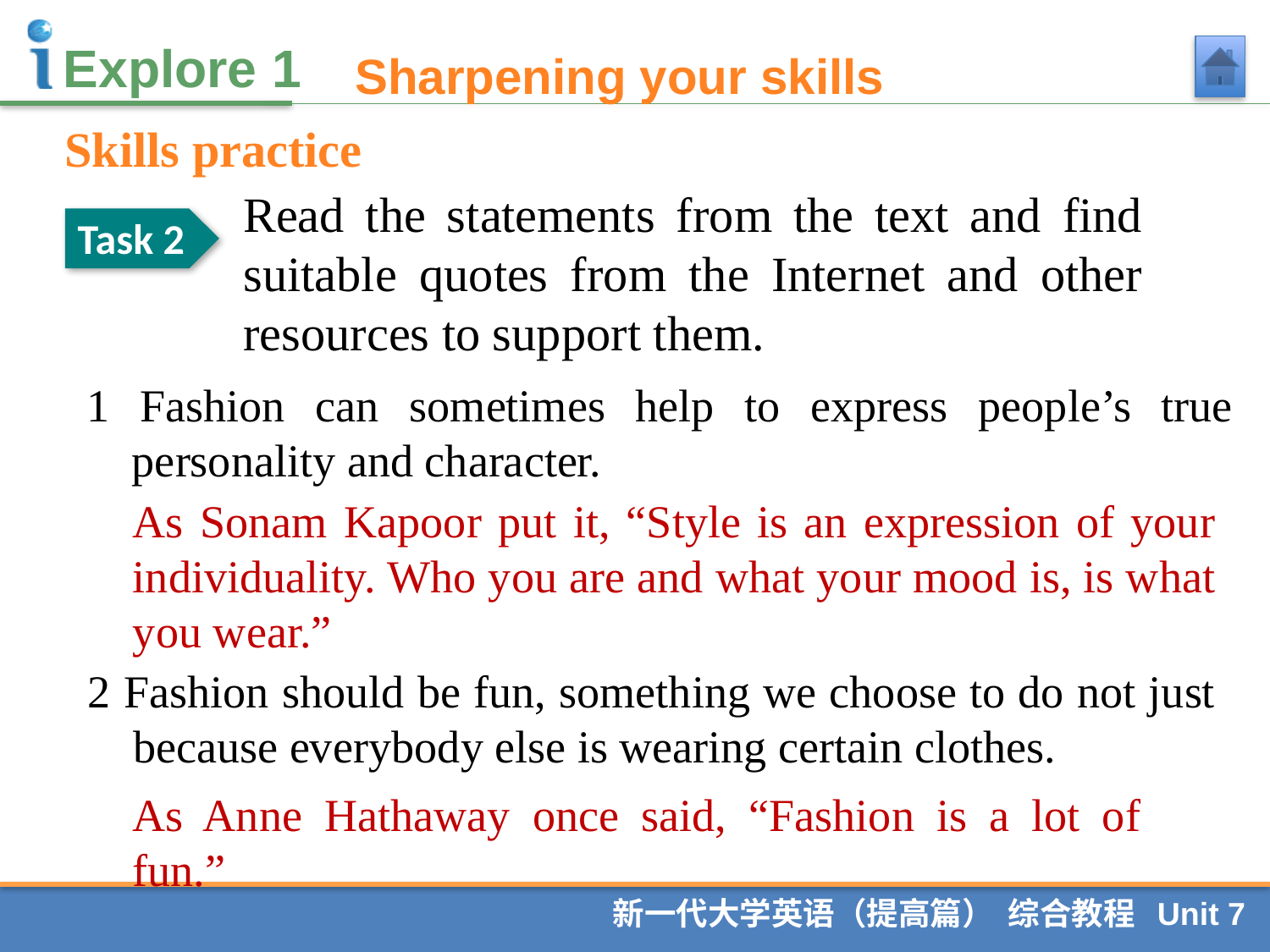

Sharpening your skills
Skills practice
Read the statements from the text and find suitable quotes from the Internet and other resources to support them.
Task 2

1 Fashion can sometimes help to express people’s true personality and character.

As Sonam Kapoor put it, “Style is an expression of your individuality. Who you are and what your mood is, is what you wear.”
2 Fashion should be fun, something we choose to do not just because everybody else is wearing certain clothes.
As Anne Hathaway once said, “Fashion is a lot of fun.”